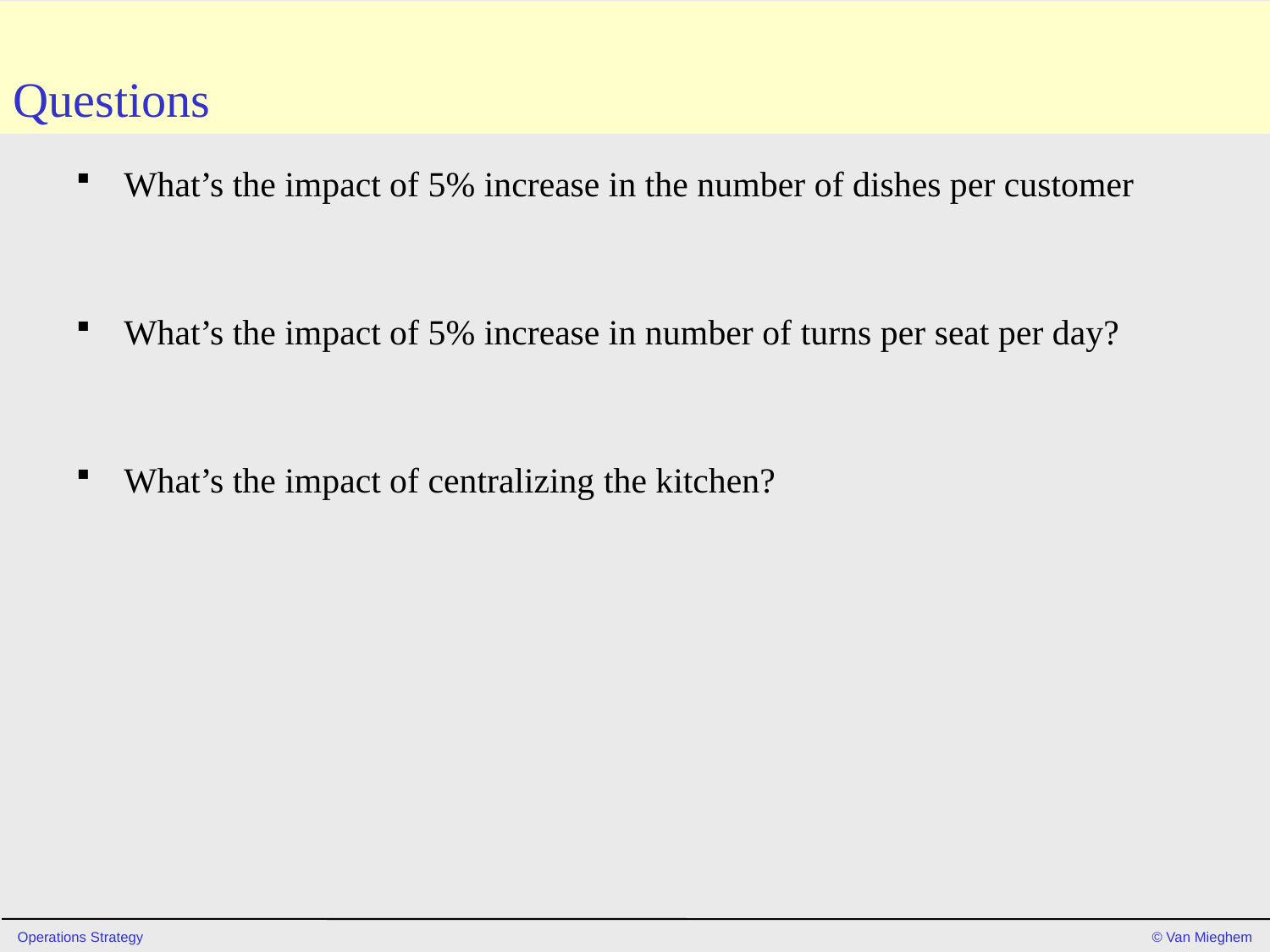

# Questions
What’s the impact of 5% increase in the number of dishes per customer

What’s the impact of 5% increase in number of turns per seat per day?

What’s the impact of centralizing the kitchen?